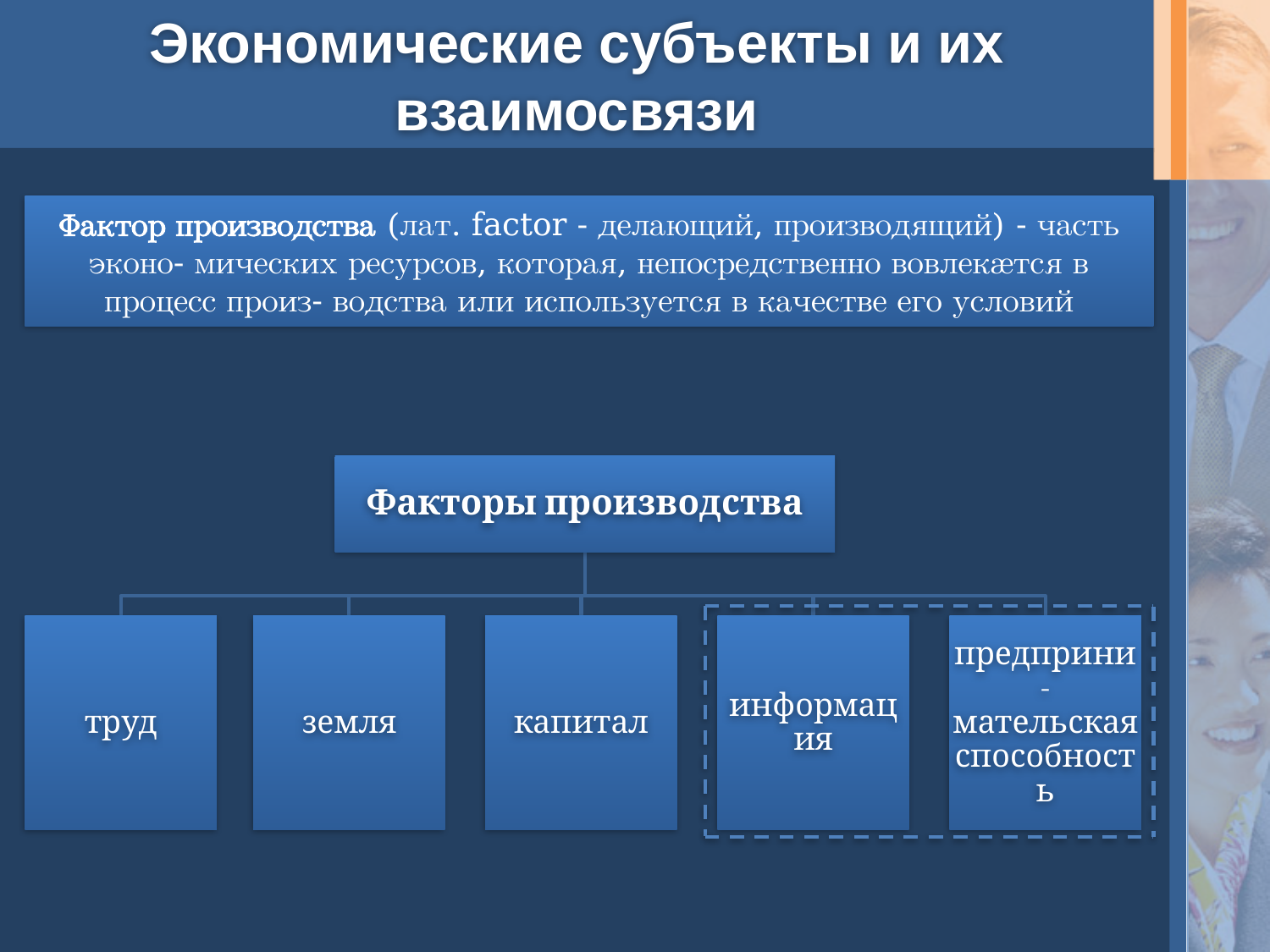

# Экономические субъекты и их взаимосвязи
Фактор производства (лат. factor - делающий, производящий) - часть эконо- мических ресурсов, которая, непосредственно вовлекается в процесс произ- водства или используется в качестве его условий

Факторы производства

труд

земля

капитал

информация

предприни-мательская способность